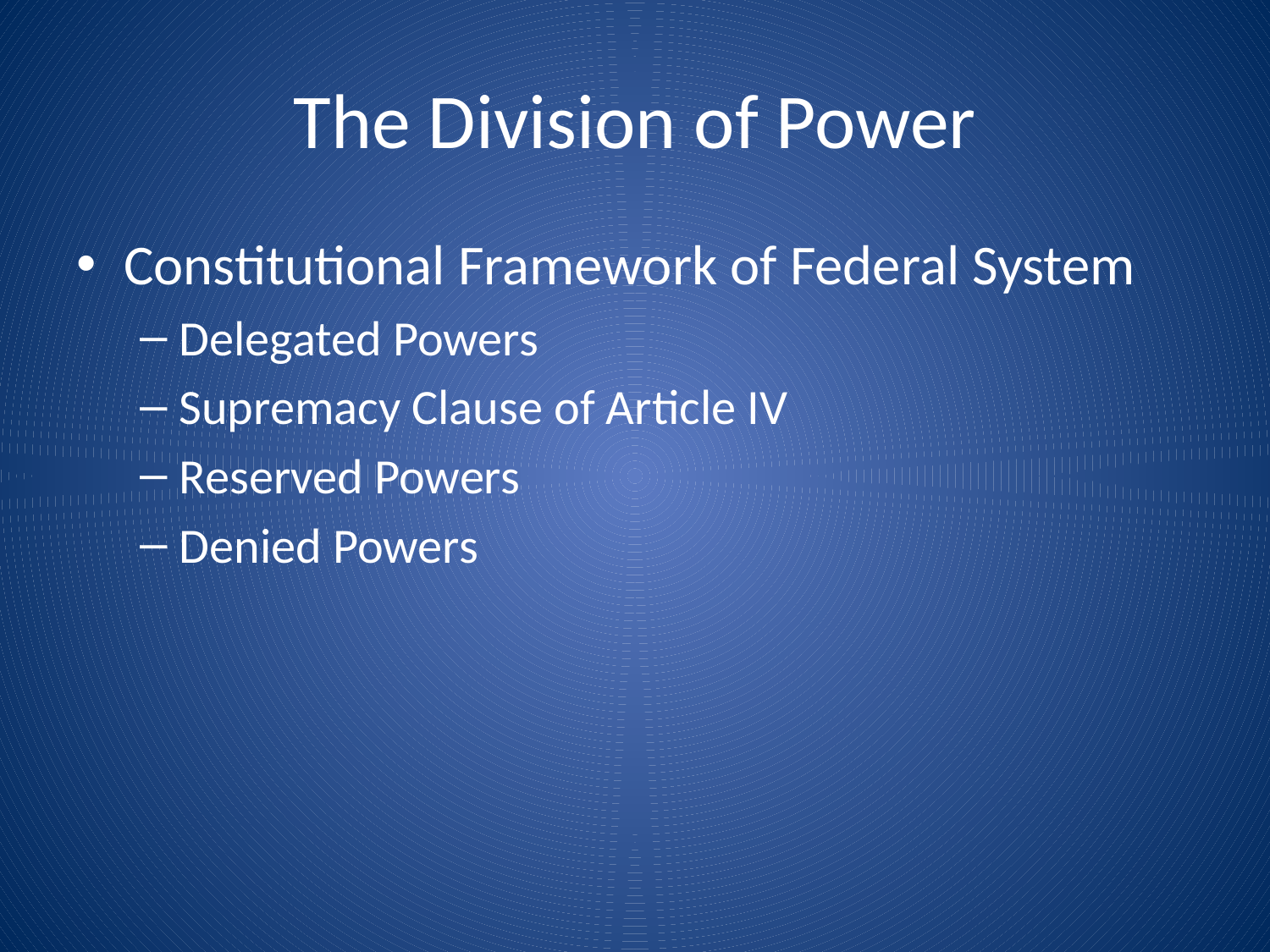

# The Division of Power
Constitutional Framework of Federal System
Delegated Powers
Supremacy Clause of Article IV
Reserved Powers
Denied Powers